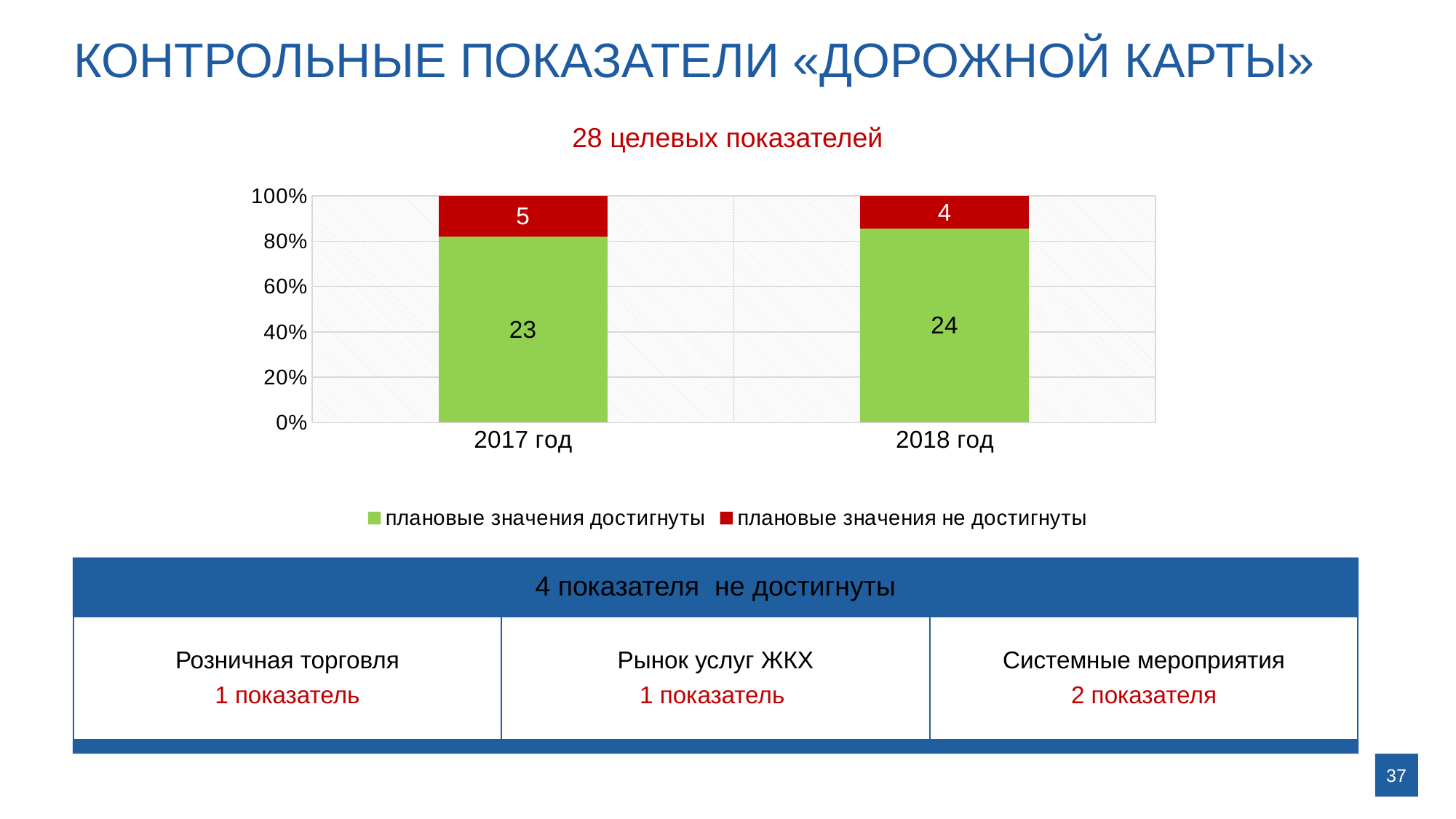

КОНТРОЛЬНЫЕ ПОКАЗАТЕЛИ «ДОРОЖНОЙ КАРТЫ»
28 целевых показателей

### Chart

| Category | плановые значения достигнуты | плановые значения не достигнуты |
|---|---|---|
| 2017 год | 23.0 | 5.0 |
| 2018 год | 24.0 | 4.0 |
4 показателя  не достигнуты
Розничная торговля
1 показатель
Рынок услуг ЖКХ
1 показатель
Системные мероприятия
2 показателя
37